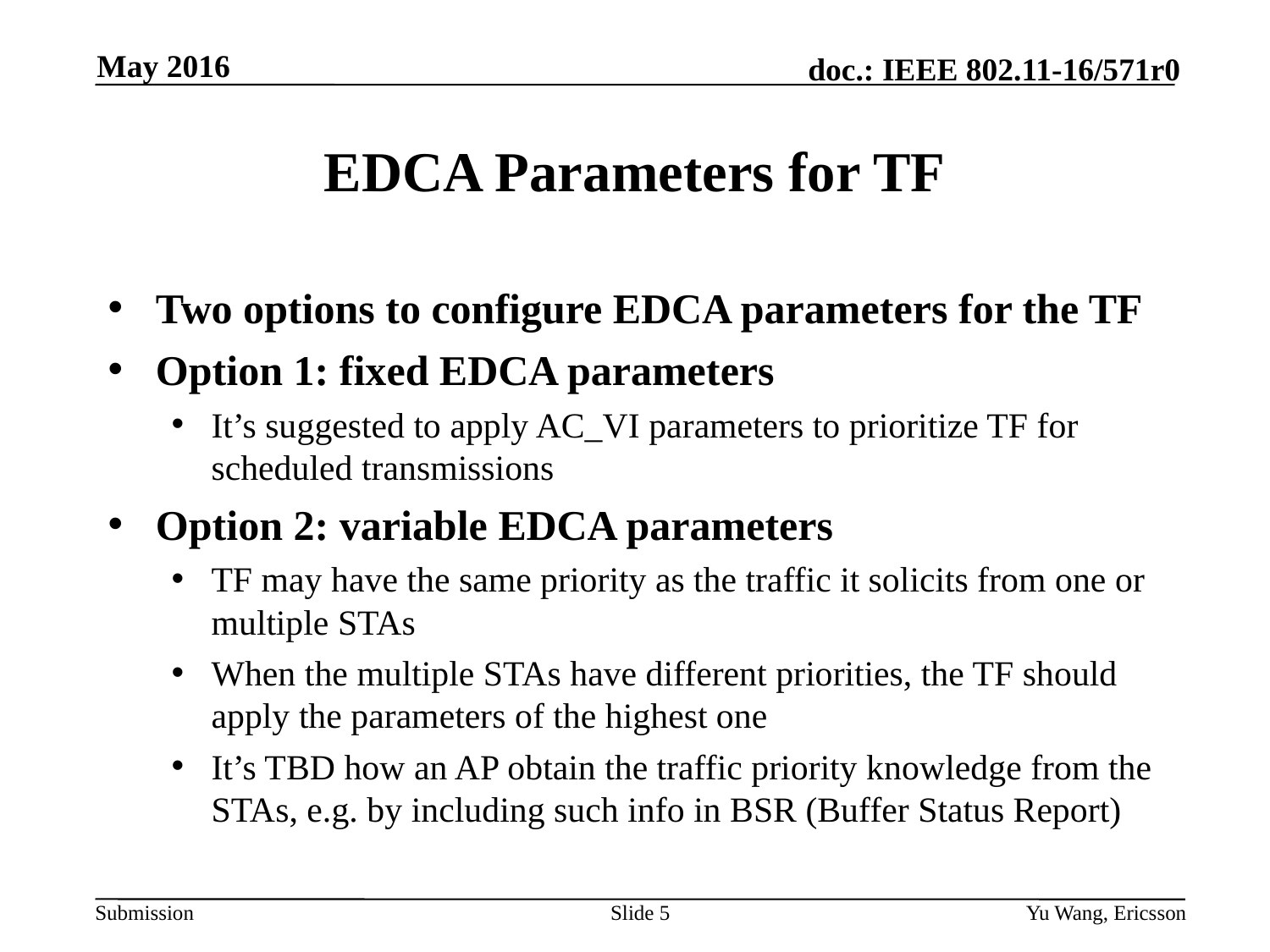

May 2016
# EDCA Parameters for TF
Two options to configure EDCA parameters for the TF
Option 1: fixed EDCA parameters
It’s suggested to apply AC_VI parameters to prioritize TF for scheduled transmissions
Option 2: variable EDCA parameters
TF may have the same priority as the traffic it solicits from one or multiple STAs
When the multiple STAs have different priorities, the TF should apply the parameters of the highest one
It’s TBD how an AP obtain the traffic priority knowledge from the STAs, e.g. by including such info in BSR (Buffer Status Report)
Slide 5
Yu Wang, Ericsson